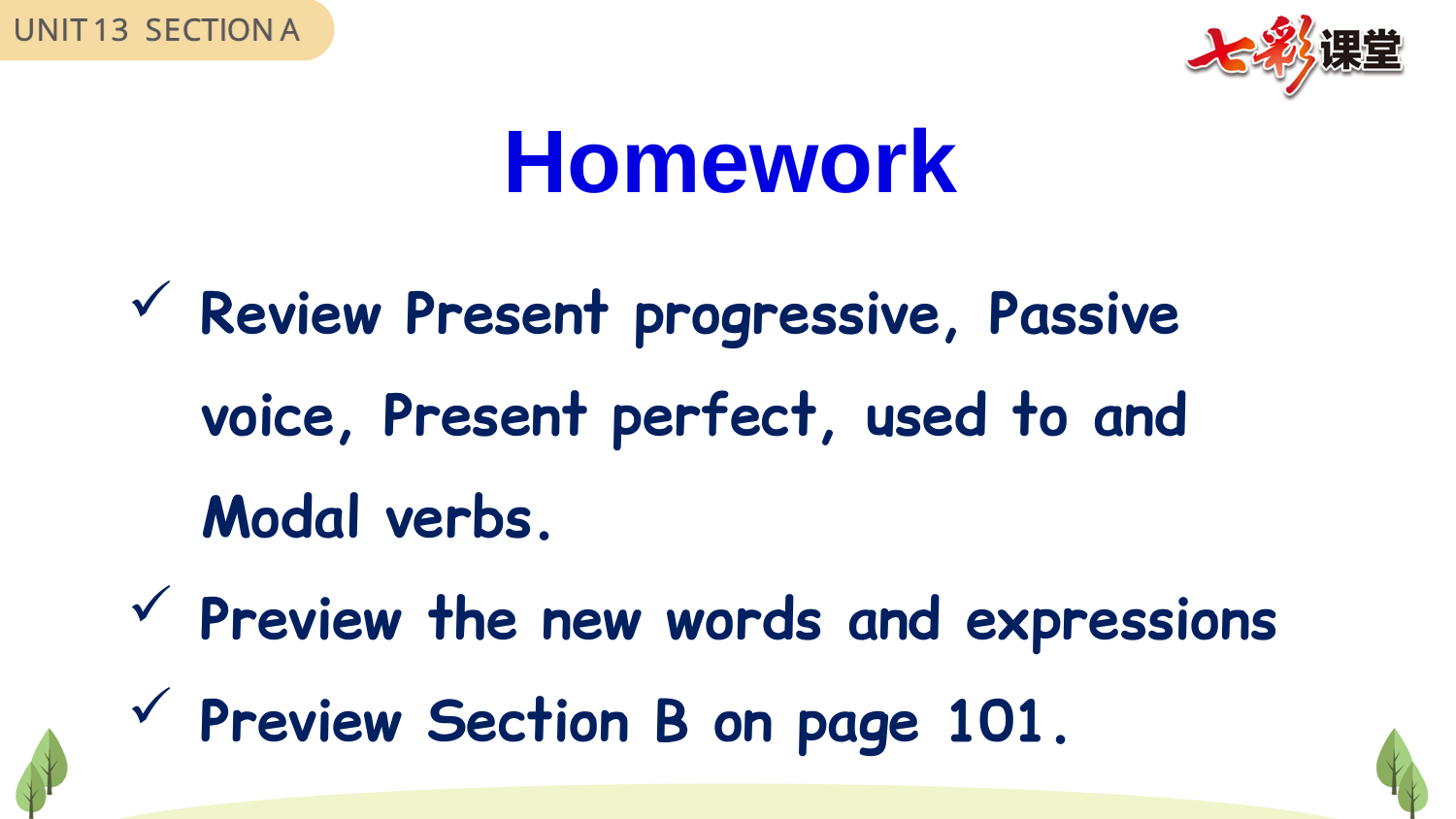

Homework
Review Present progressive, Passive
   voice, Present perfect, used to and
   Modal verbs.
Preview the new words and expressions
Preview Section B on page 101.